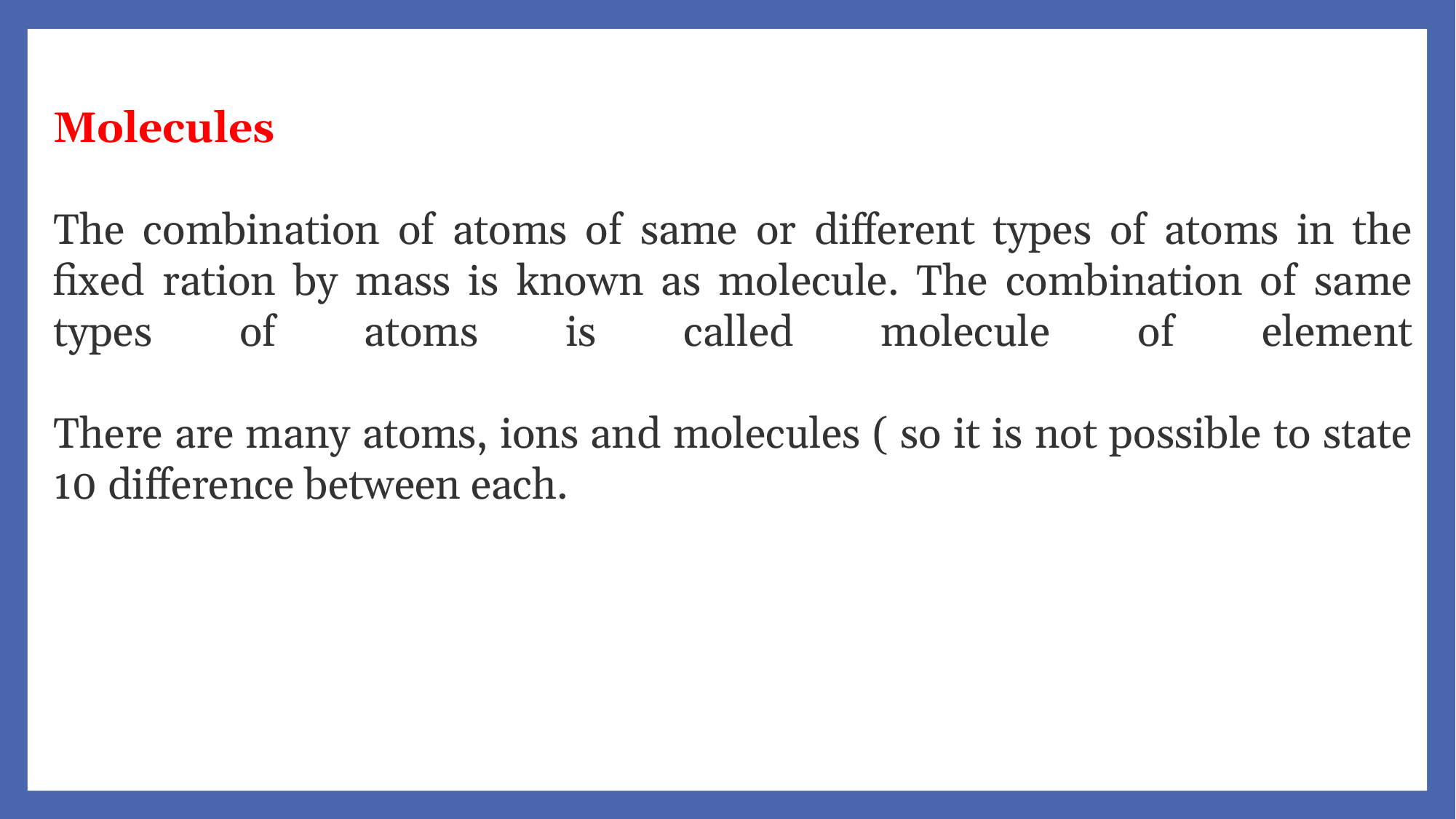

Molecules
The combination of atoms of same or different types of atoms in the fixed ration by mass is known as molecule. The combination of same types of atoms is called molecule of element
There are many atoms, ions and molecules ( so it is not possible to state 10 difference between each.